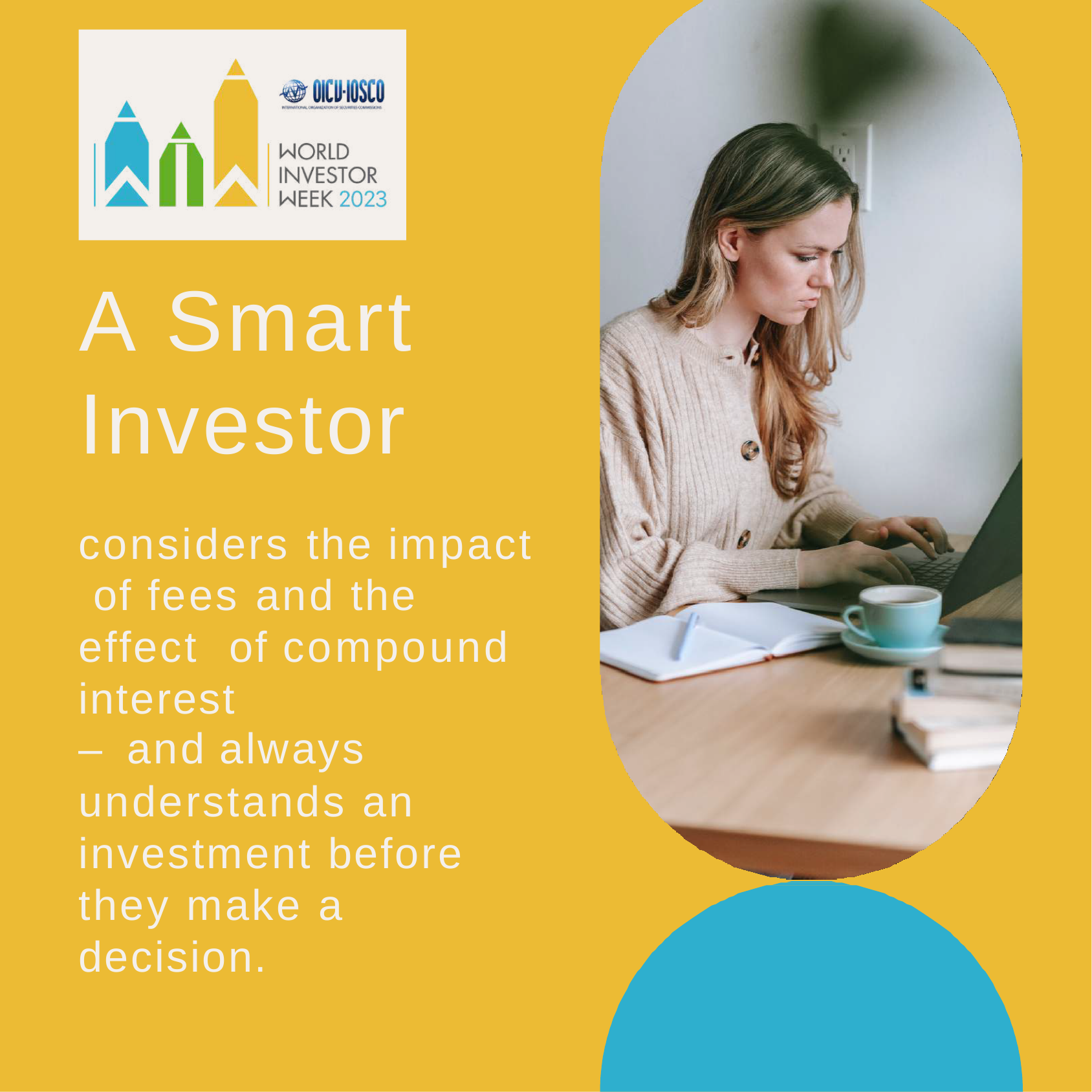

# A Smart  Investor
considers the impact  of fees and the effect  of compound interest
– and always
understands an  investment before  they make a decision.